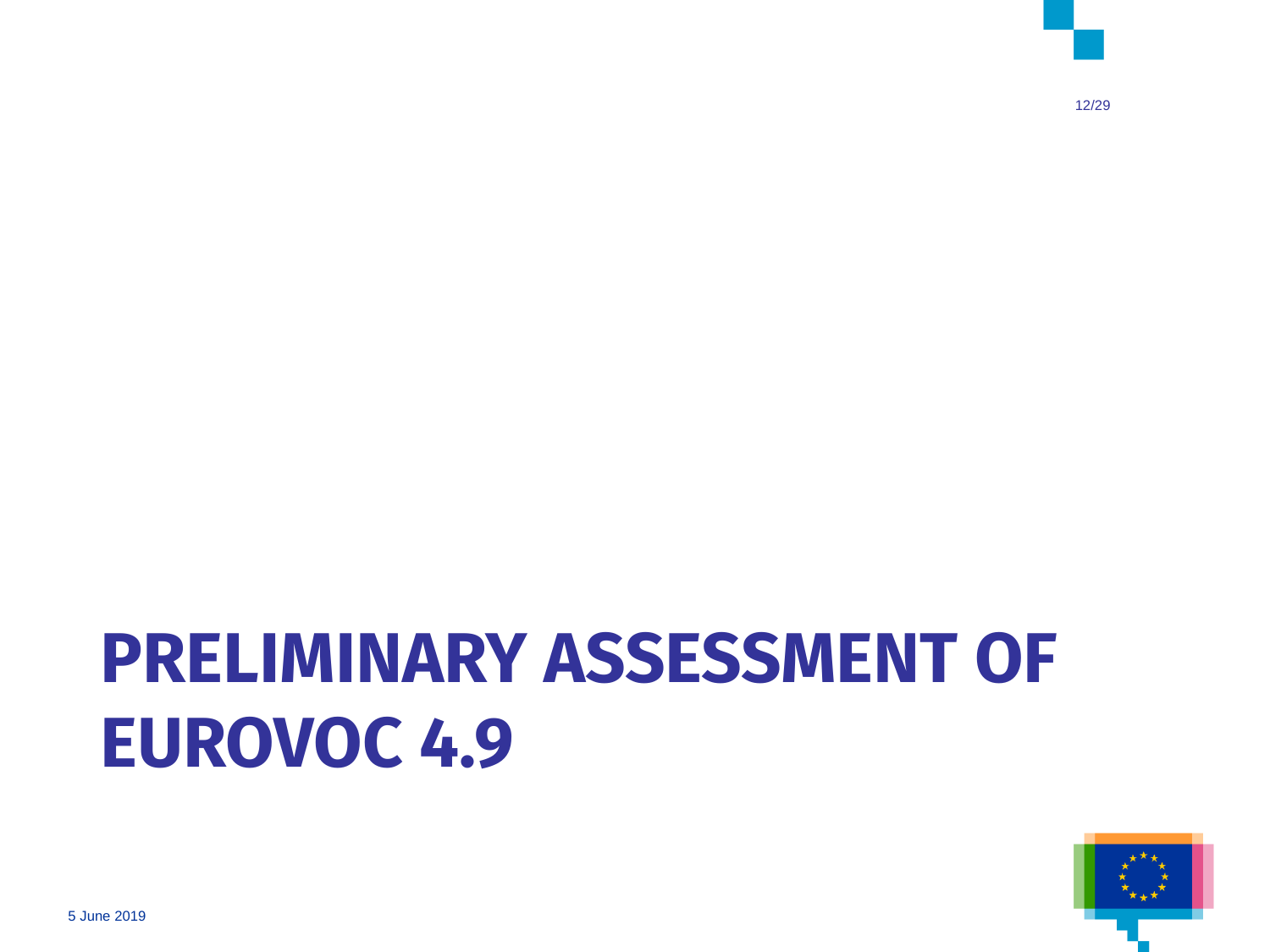

12/29
# Preliminary Assessment of EuroVoc 4.9
5 June 2019